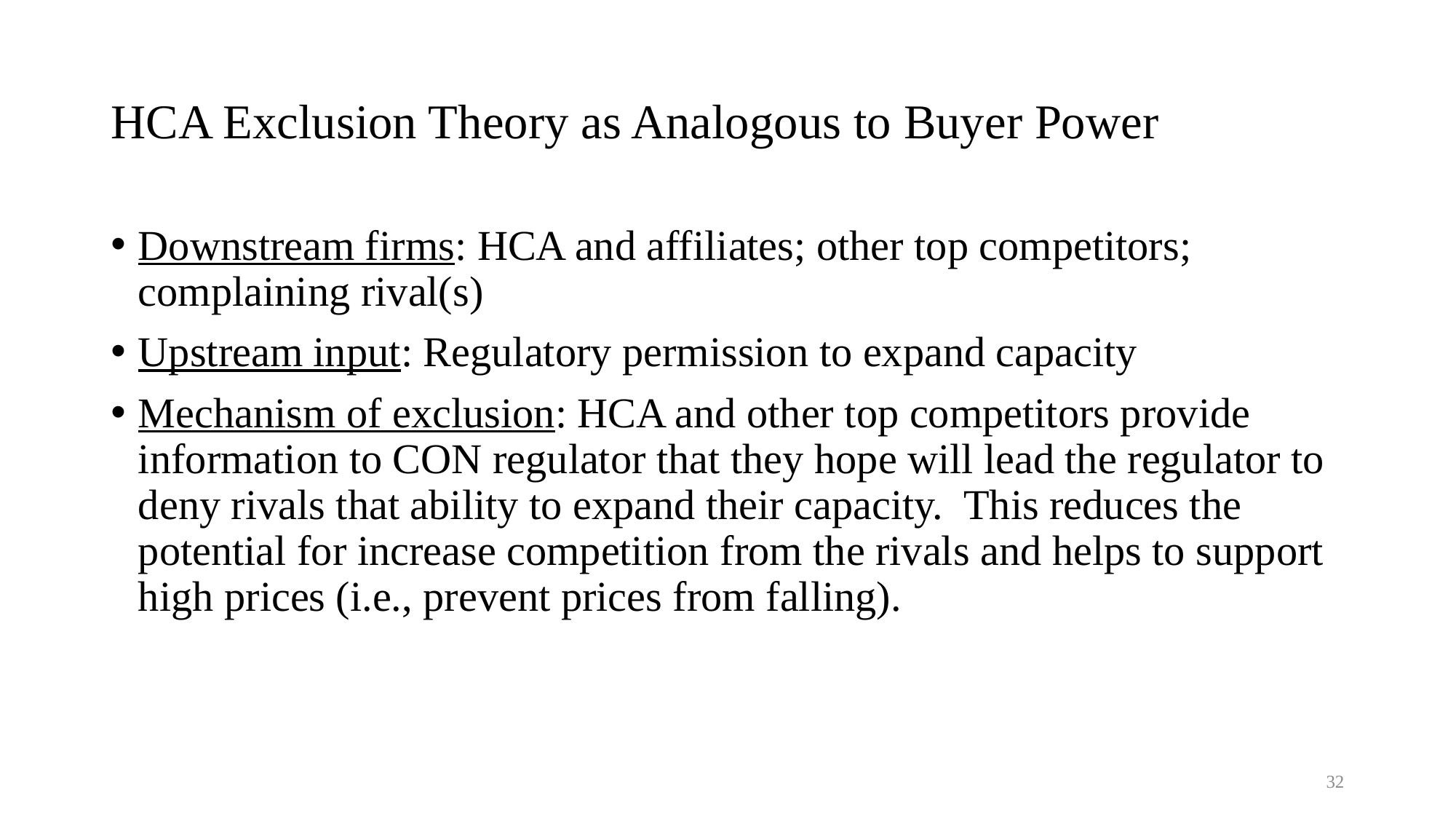

# HCA Exclusion Theory as Analogous to Buyer Power
Downstream firms: HCA and affiliates; other top competitors; complaining rival(s)
Upstream input: Regulatory permission to expand capacity
Mechanism of exclusion: HCA and other top competitors provide information to CON regulator that they hope will lead the regulator to deny rivals that ability to expand their capacity.  This reduces the potential for increase competition from the rivals and helps to support high prices (i.e., prevent prices from falling).
32